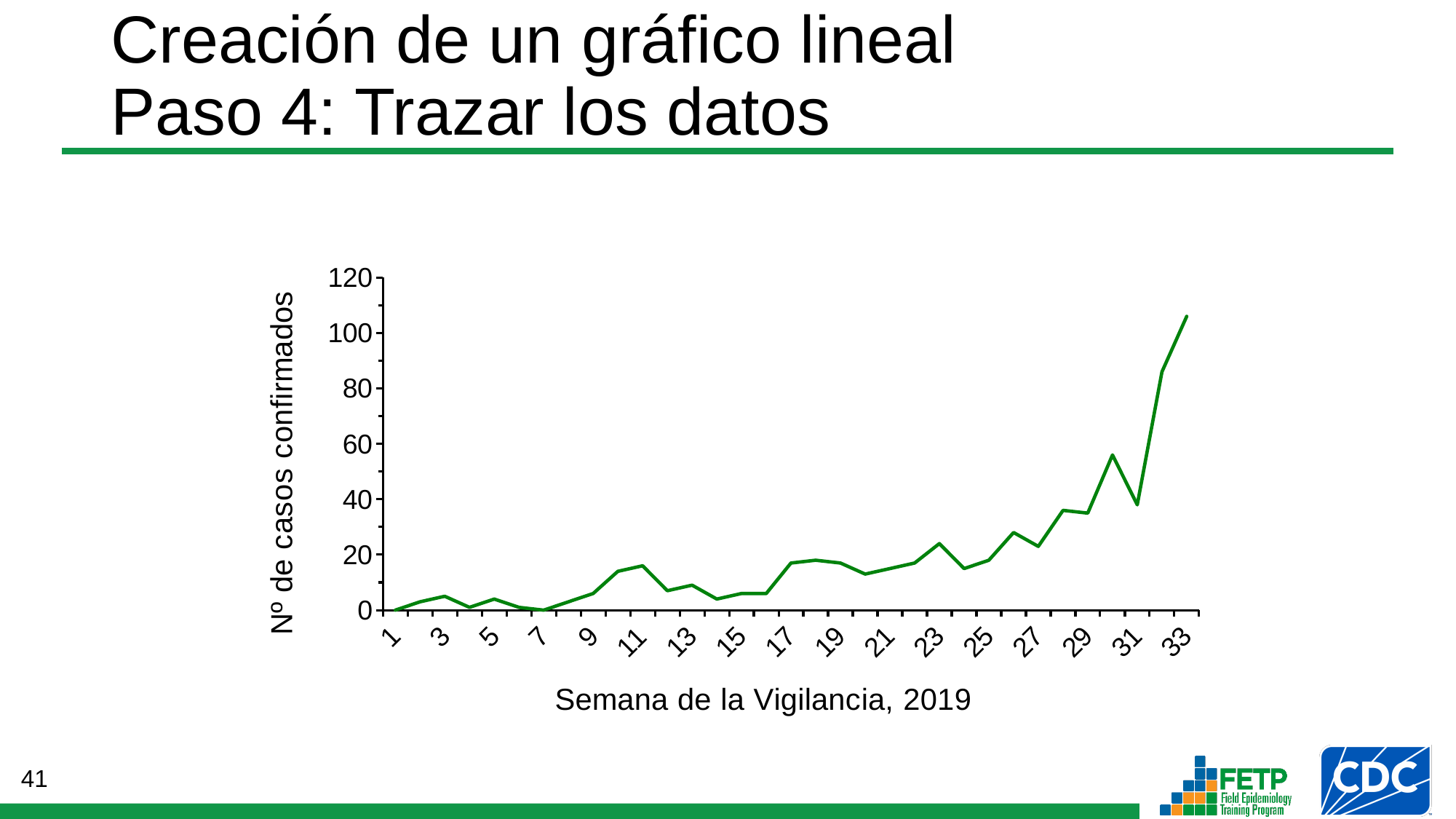

# Creación de un gráfico lineal Paso 4: Trazar los datos

### Chart

| Category |  |
|---|---|
| 1 | 0.0 |
| 2 | 3.0 |
| 3 | 5.0 |
| 4 | 1.0 |
| 5 | 4.0 |
| 6 | 1.0 |
| 7 | 0.0 |
| 8 | 3.0 |
| 9 | 6.0 |
| 10 | 14.0 |
| 11 | 16.0 |
| 12 | 7.0 |
| 13 | 9.0 |
| 14 | 4.0 |
| 15 | 6.0 |
| 16 | 6.0 |
| 17 | 17.0 |
| 18 | 18.0 |
| 19 | 17.0 |
| 20 | 13.0 |
| 21 | 15.0 |
| 22 | 17.0 |
| 23 | 24.0 |
| 24 | 15.0 |
| 25 | 18.0 |
| 26 | 28.0 |
| 27 | 23.0 |
| 28 | 36.0 |
| 29 | 35.0 |
| 30 | 56.0 |
| 31 | 38.0 |
| 32 | 86.0 |
| 33 | 106.0 |

### Chart

| Category |  |
|---|---|
| 1 | 0.0 |
| 2 | 3.0 |
| 3 | 5.0 |
| 4 | 1.0 |
| 5 | 4.0 |
| 6 | 1.0 |
| 7 | 0.0 |
| 8 | 3.0 |
| 9 | 6.0 |
| 10 | 14.0 |
| 11 | 16.0 |
| 12 | 7.0 |
| 13 | 9.0 |
| 14 | 4.0 |
| 15 | 6.0 |
| 16 | 6.0 |
| 17 | 17.0 |
| 18 | 18.0 |
| 19 | 17.0 |
| 20 | 13.0 |
| 21 | 15.0 |
| 22 | 17.0 |
| 23 | 24.0 |
| 24 | 15.0 |
| 25 | 18.0 |
| 26 | 28.0 |
| 27 | 23.0 |
| 28 | 36.0 |
| 29 | 35.0 |
| 30 | 56.0 |
| 31 | 38.0 |
| 32 | 86.0 |
| 33 | 106.0 |